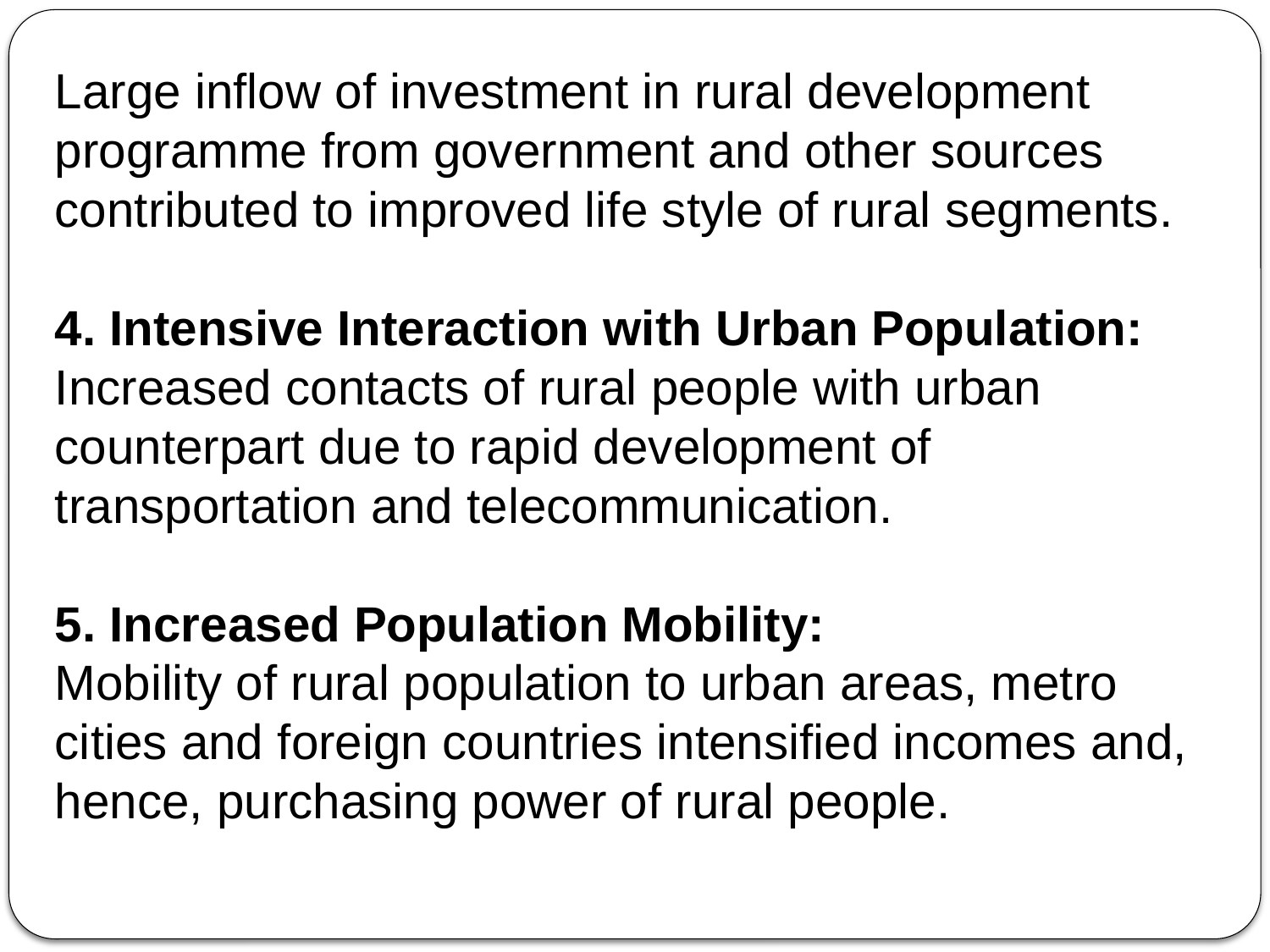

Large inflow of investment in rural development programme from government and other sources contributed to improved life style of rural segments.

4. Intensive Interaction with Urban Population:
Increased contacts of rural people with urban counterpart due to rapid development of transportation and telecommunication.

5. Increased Population Mobility:
Mobility of rural population to urban areas, metro cities and foreign countries intensified incomes and, hence, purchasing power of rural people.